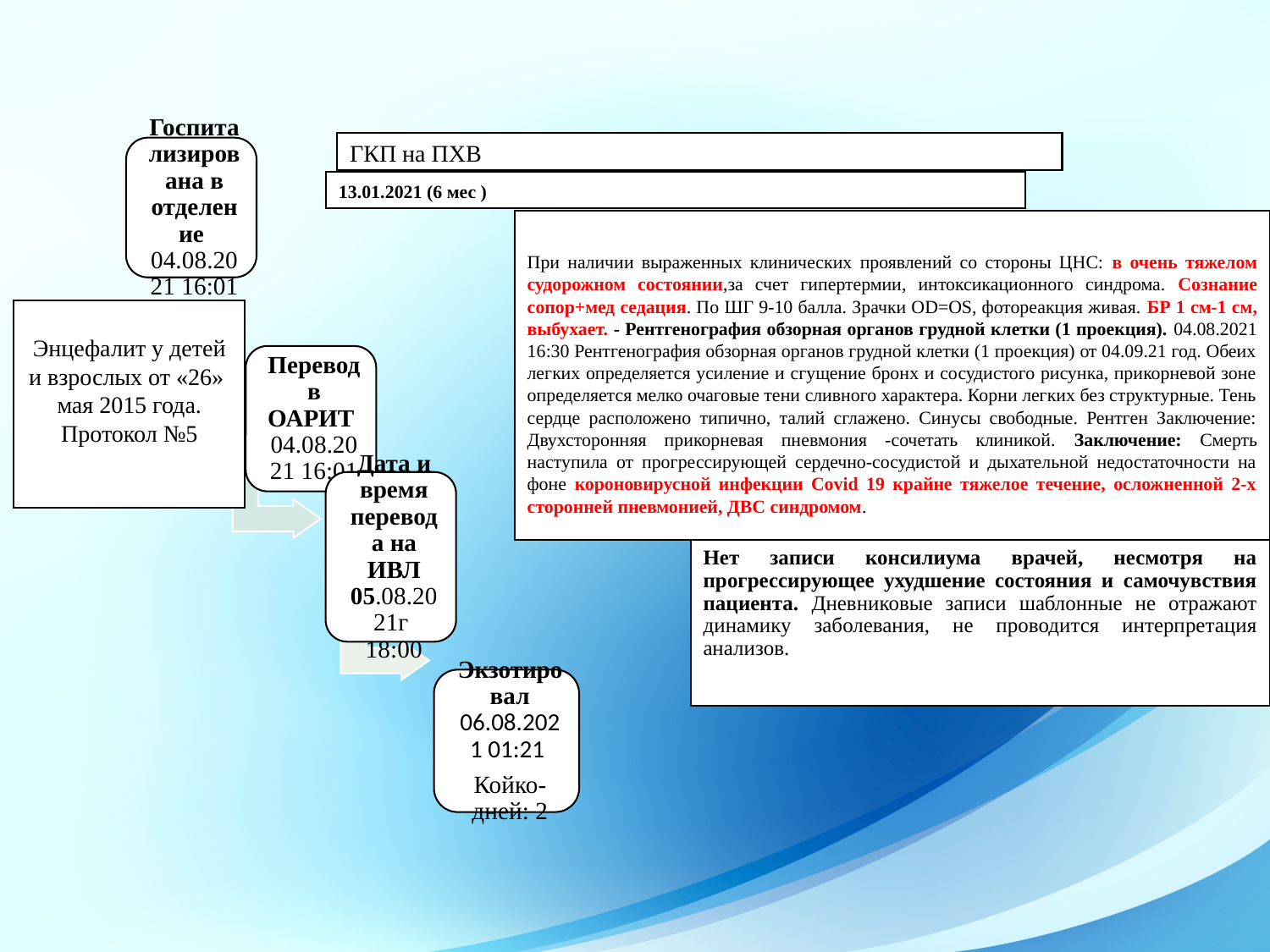

Госпитализирована в отделение  04.08.2021 16:01

Перевод в ОАРИТ  04.08.2021 16:01

Дата и время перевода на ИВЛ 05.08.2021г  18:00

Экзотировал 06.08.2021 01:21
Койко-дней: 2
ГКП на ПХВ
13.01.2021 (6 мес )

При наличии выраженных клинических проявлений со стороны ЦНС: в очень тяжелом судорожном состоянии,за счет гипертермии, интоксикационного синдрома. Сознание сопор+мед седация. По ШГ 9-10 балла. Зрачки OD=OS, фотореакция живая. БР 1 см-1 см, выбухает. - Рентгенография обзорная органов грудной клетки (1 проекция). 04.08.2021 16:30 Рентгенография обзорная органов грудной клетки (1 проекция) от 04.09.21 год. Обеих легких определяется усиление и сгущение бронх и сосудистого рисунка, прикорневой зоне определяется мелко очаговые тени сливного характера. Корни легких без структурные. Тень сердце расположено типично, талий сглажено. Синусы свободные. Рентген Заключение: Двухсторонняя прикорневая пневмония -сочетать клиникой. Заключение: Смерть наступила от прогрессирующей сердечно-сосудистой и дыхательной недостаточности на фоне короновирусной инфекции Covid 19 крайне тяжелое течение, осложненной 2-х сторонней пневмонией, ДВС синдромом.
Энцефалит у детей и взрослых от «26»  мая 2015 года. Протокол №5

Нет записи консилиума врачей, несмотря на прогрессирующее ухудшение состояния и самочувствия пациента. Дневниковые записи шаблонные не отражают динамику заболевания, не проводится интерпретация анализов.